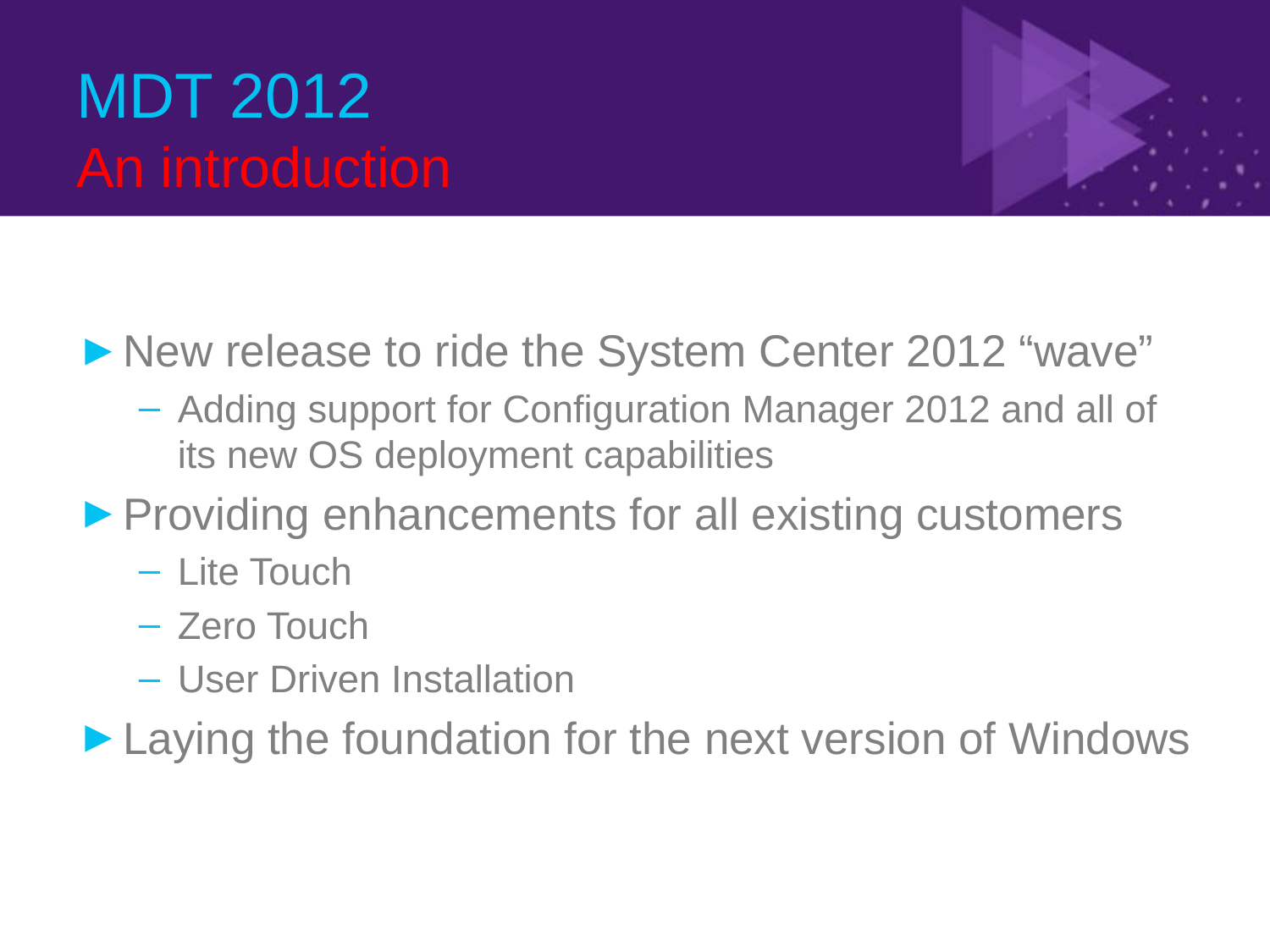

# MDT 2012 An introduction
New release to ride the System Center 2012 “wave”
Adding support for Configuration Manager 2012 and all of its new OS deployment capabilities
Providing enhancements for all existing customers
Lite Touch
Zero Touch
User Driven Installation
Laying the foundation for the next version of Windows